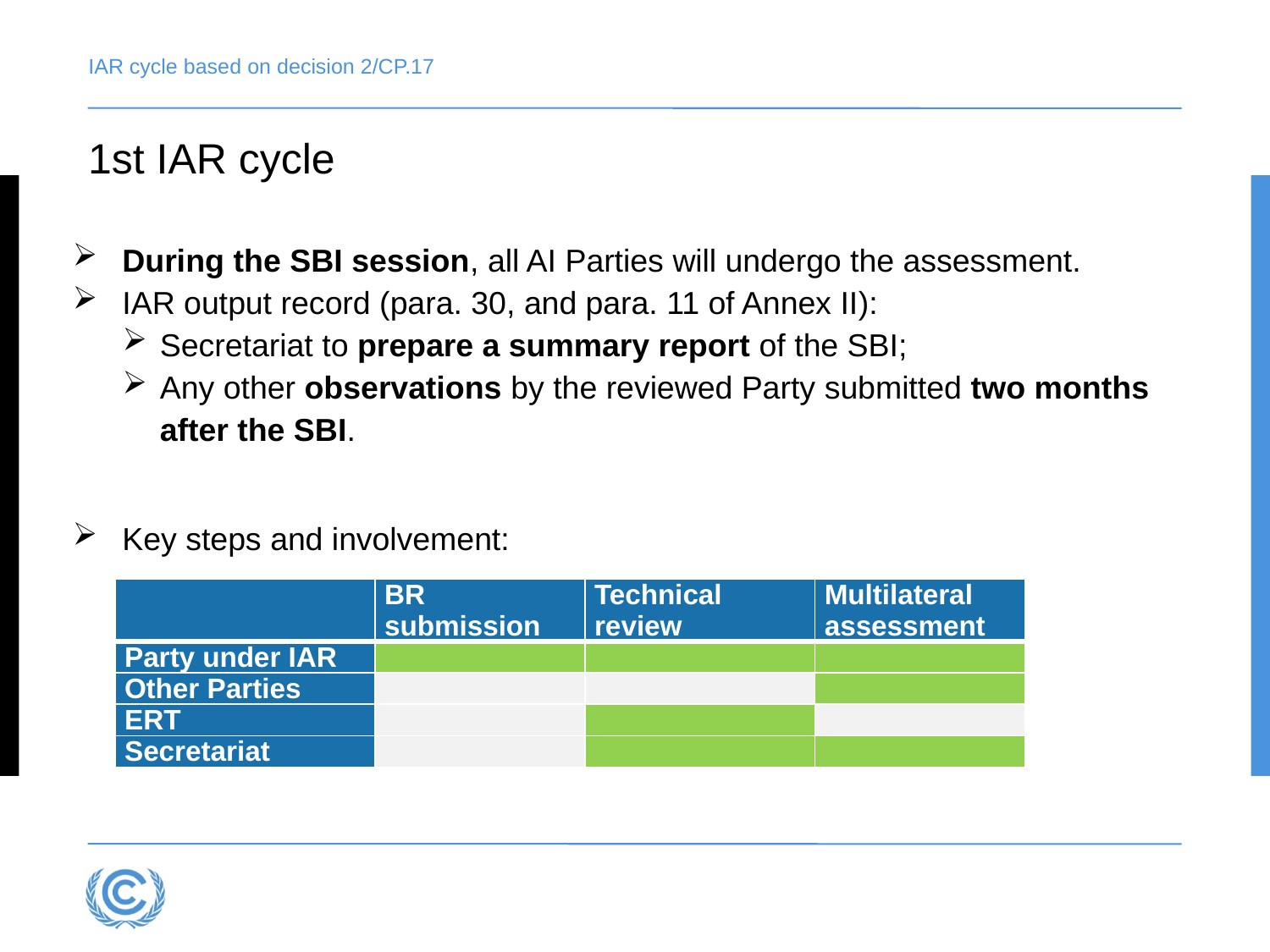

# IAR cycle based on decision 2/CP.17
1st IAR cycle
During the SBI session, all AI Parties will undergo the assessment.
IAR output record (para. 30, and para. 11 of Annex II):
Secretariat to prepare a summary report of the SBI;
Any other observations by the reviewed Party submitted two months after the SBI.

Key steps and involvement:
|  | BR submission | Technical review | Multilateral assessment |
| --- | --- | --- | --- |
| Party under IAR |  |  |  |
| Other Parties |  |  |  |
| ERT |  |  |  |
| Secretariat |  |  |  |